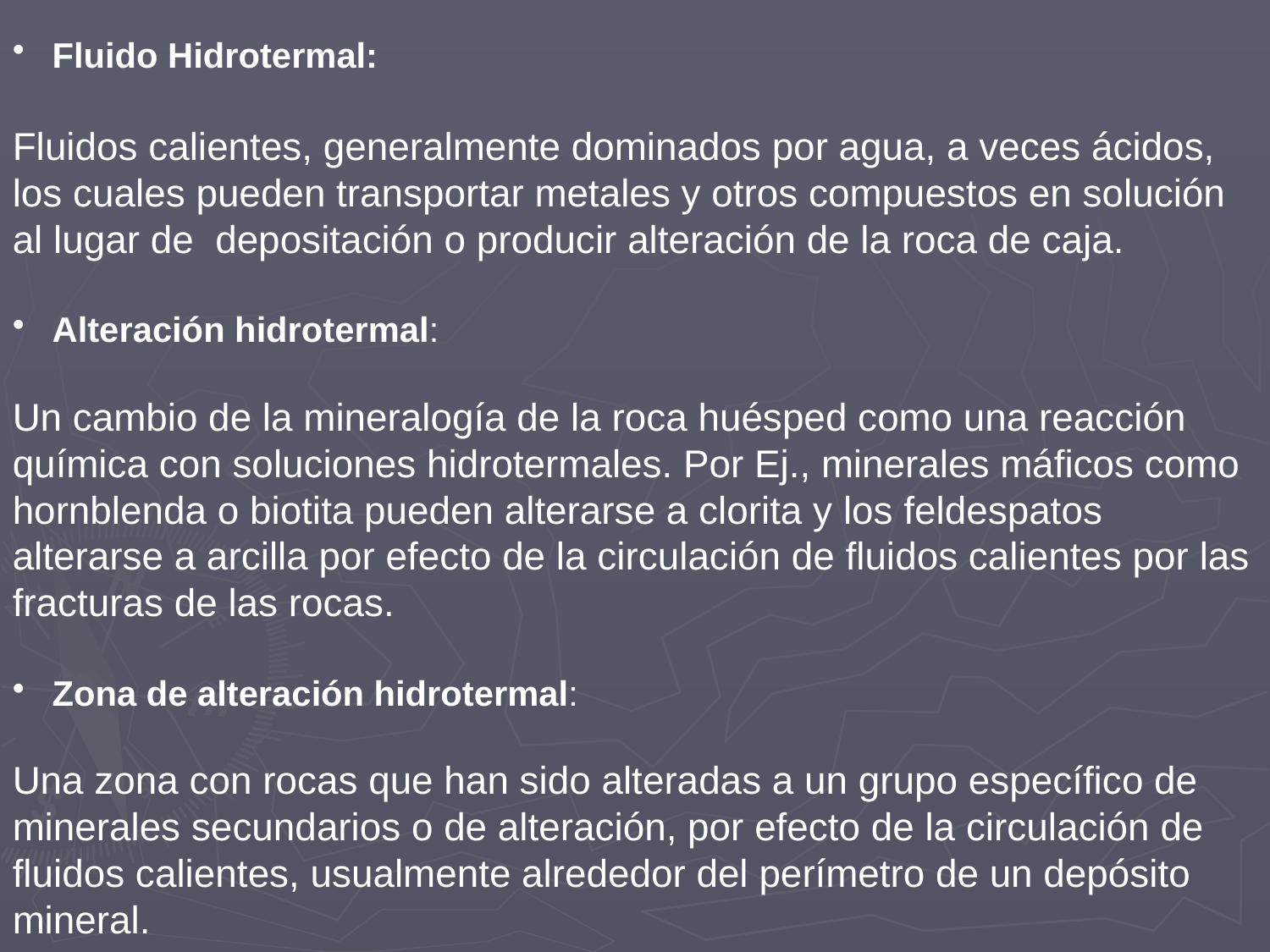

Fluido Hidrotermal:

Fluidos calientes, generalmente dominados por agua, a veces ácidos, los cuales pueden transportar metales y otros compuestos en solución al lugar de  depositación o producir alteración de la roca de caja.

 Alteración hidrotermal:

Un cambio de la mineralogía de la roca huésped como una reacción química con soluciones hidrotermales. Por Ej., minerales máficos como hornblenda o biotita pueden alterarse a clorita y los feldespatos alterarse a arcilla por efecto de la circulación de fluidos calientes por las fracturas de las rocas.

 Zona de alteración hidrotermal:

Una zona con rocas que han sido alteradas a un grupo específico de minerales secundarios o de alteración, por efecto de la circulación de fluidos calientes, usualmente alrededor del perímetro de un depósito mineral.